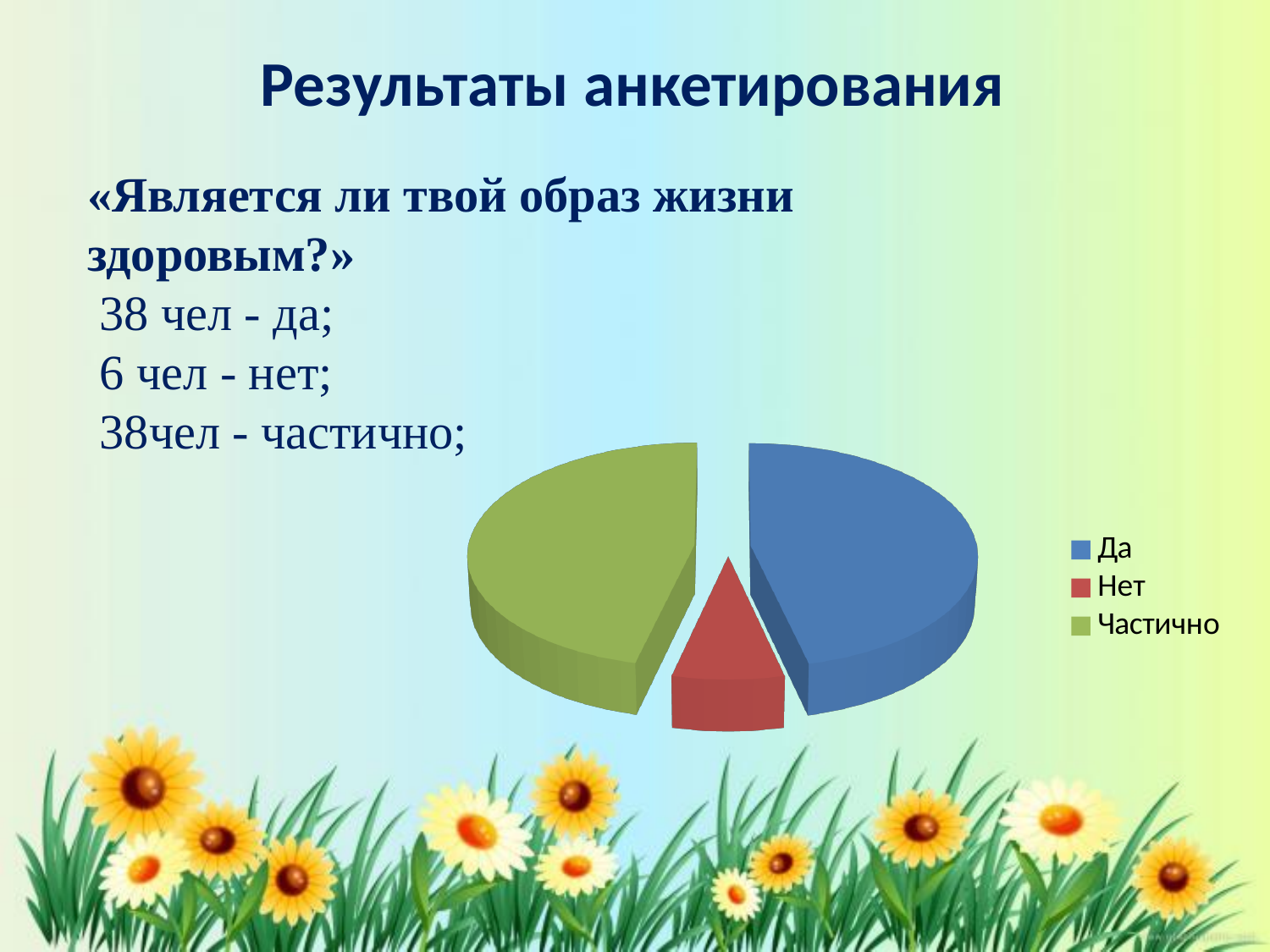

Результаты анкетирования
«Является ли твой образ жизни здоровым?»
 38 чел - да;
 6 чел - нет;
 38чел - частично;

[unsupported chart]